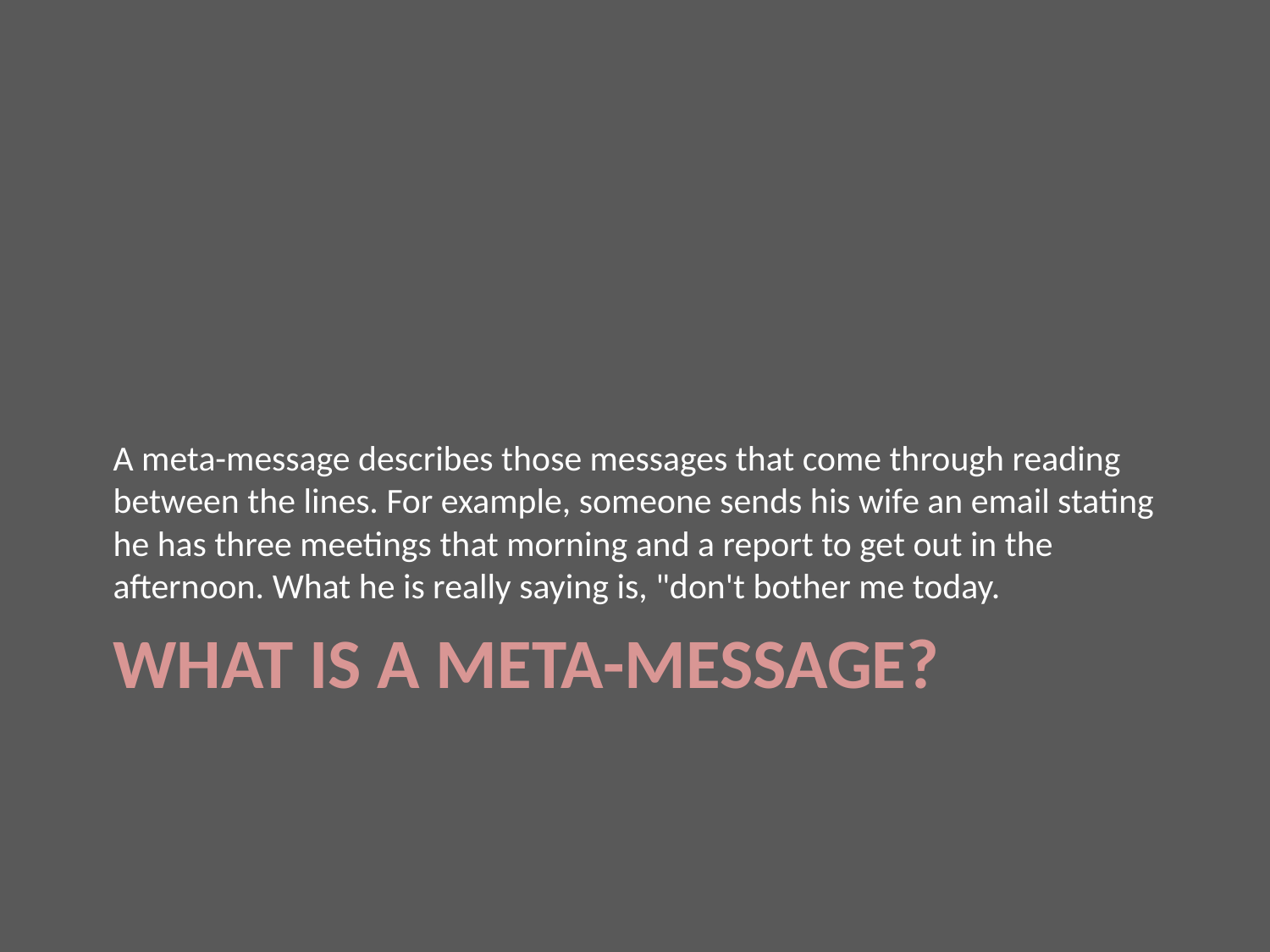

A meta-message describes those messages that come through reading between the lines. For example, someone sends his wife an email stating he has three meetings that morning and a report to get out in the afternoon. What he is really saying is, "don't bother me today.
# What is a meta-message?